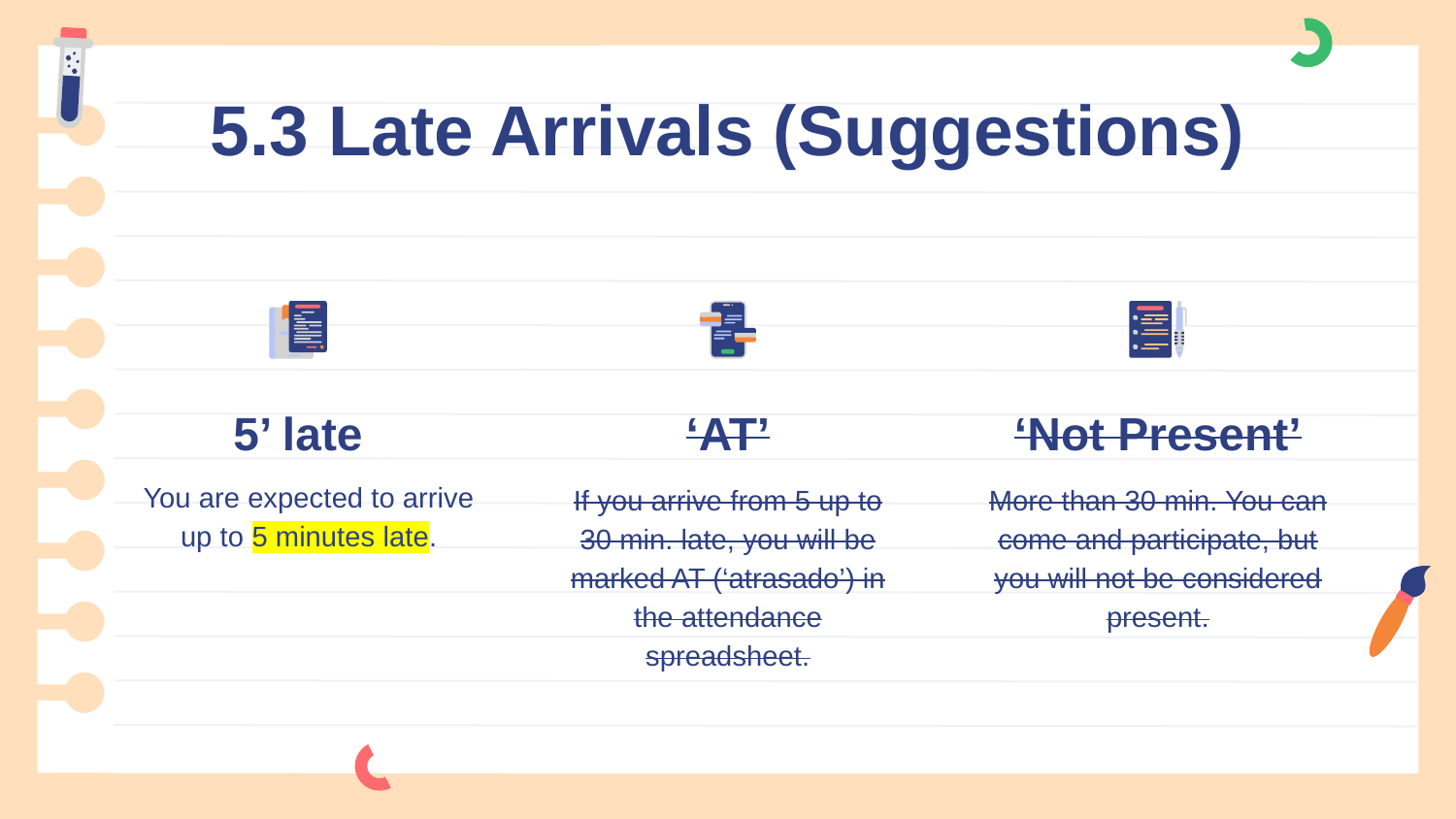

# 5.3 Late Arrivals (Suggestions)

5’ late
‘AT’
‘Not Present’
You are expected to arrive up to 5 minutes late.
If you arrive from 5 up to 30 min. late, you will be marked AT (‘atrasado’) in the attendance spreadsheet.
More than 30 min. You can come and participate, but you will not be considered present.